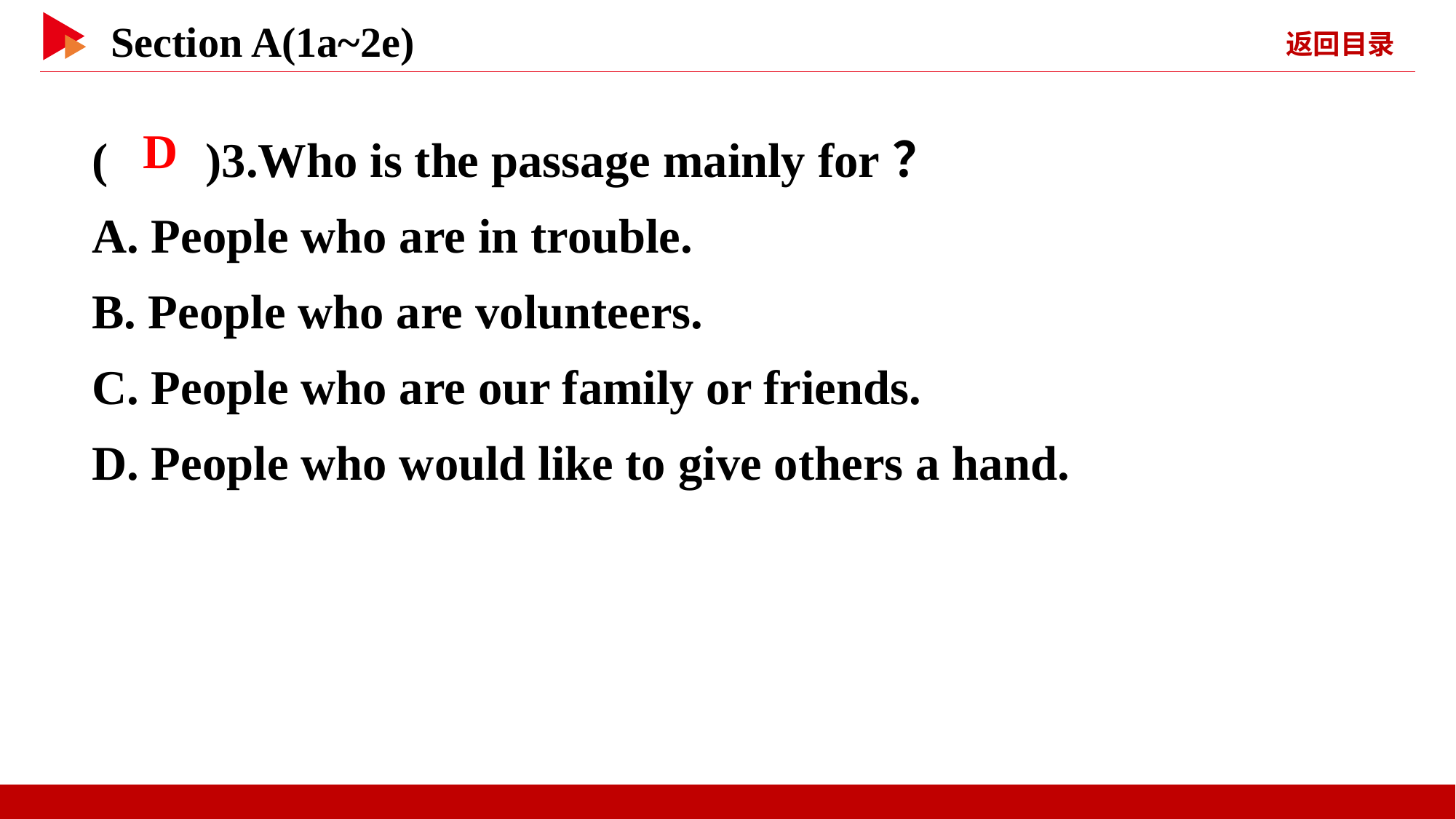

(        )3.Who is the passage mainly for？
A. People who are in trouble.
B. People who are volunteers.
C. People who are our family or friends.
D. People who would like to give others a hand.
   D